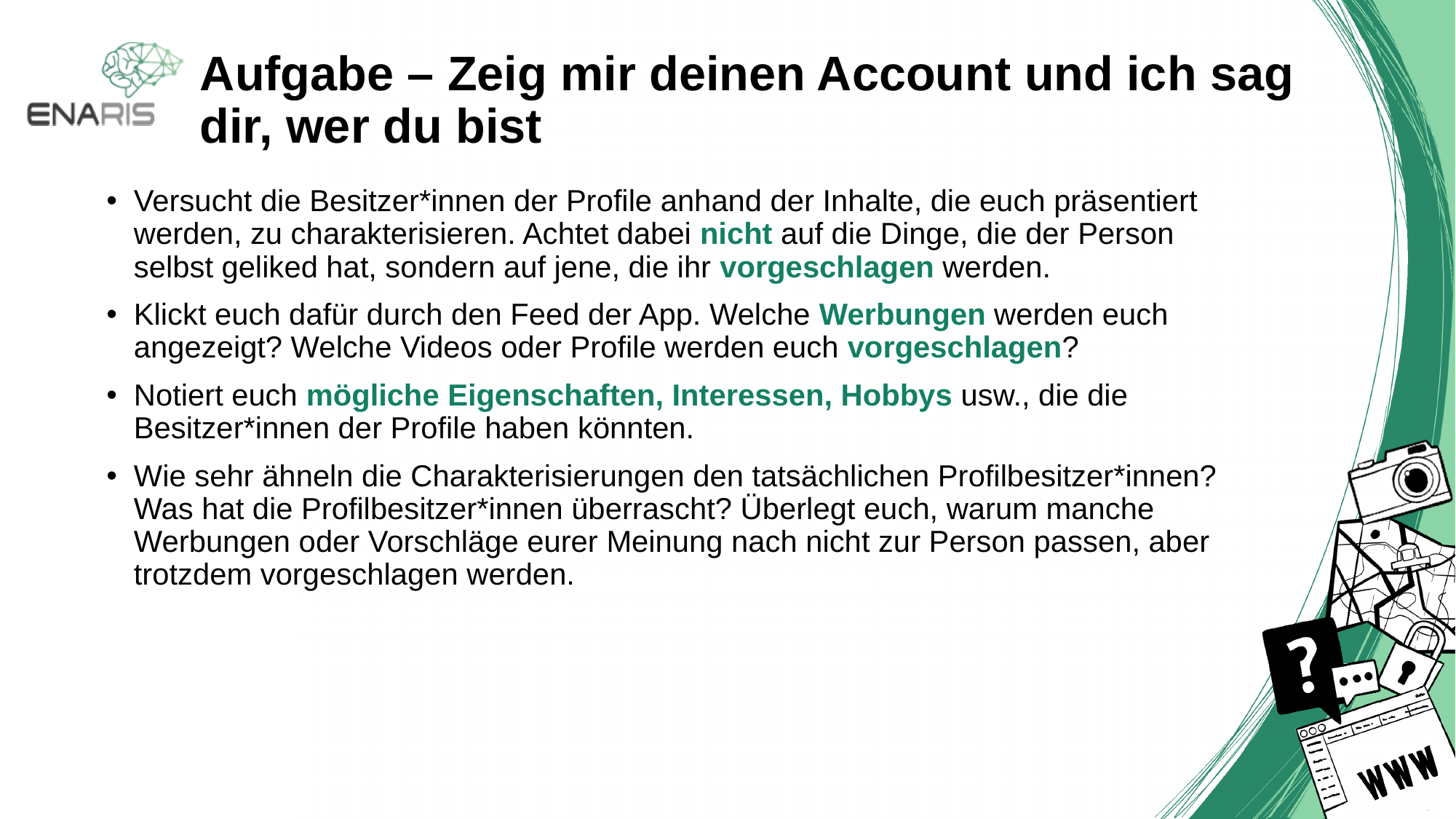

# Aufgabe – Zeig mir deinen Account und ich sag dir, wer du bist
Versucht die Besitzer*innen der Profile anhand der Inhalte, die euch präsentiert werden, zu charakterisieren. Achtet dabei nicht auf die Dinge, die der Person selbst geliked hat, sondern auf jene, die ihr vorgeschlagen werden.
Klickt euch dafür durch den Feed der App. Welche Werbungen werden euch angezeigt? Welche Videos oder Profile werden euch vorgeschlagen?
Notiert euch mögliche Eigenschaften, Interessen, Hobbys usw., die die Besitzer*innen der Profile haben könnten.
Wie sehr ähneln die Charakterisierungen den tatsächlichen Profilbesitzer*innen?
Was hat die Profilbesitzer*innen überrascht? Überlegt euch, warum manche Werbungen oder Vorschläge eurer Meinung nach nicht zur Person passen, aber trotzdem vorgeschlagen werden.